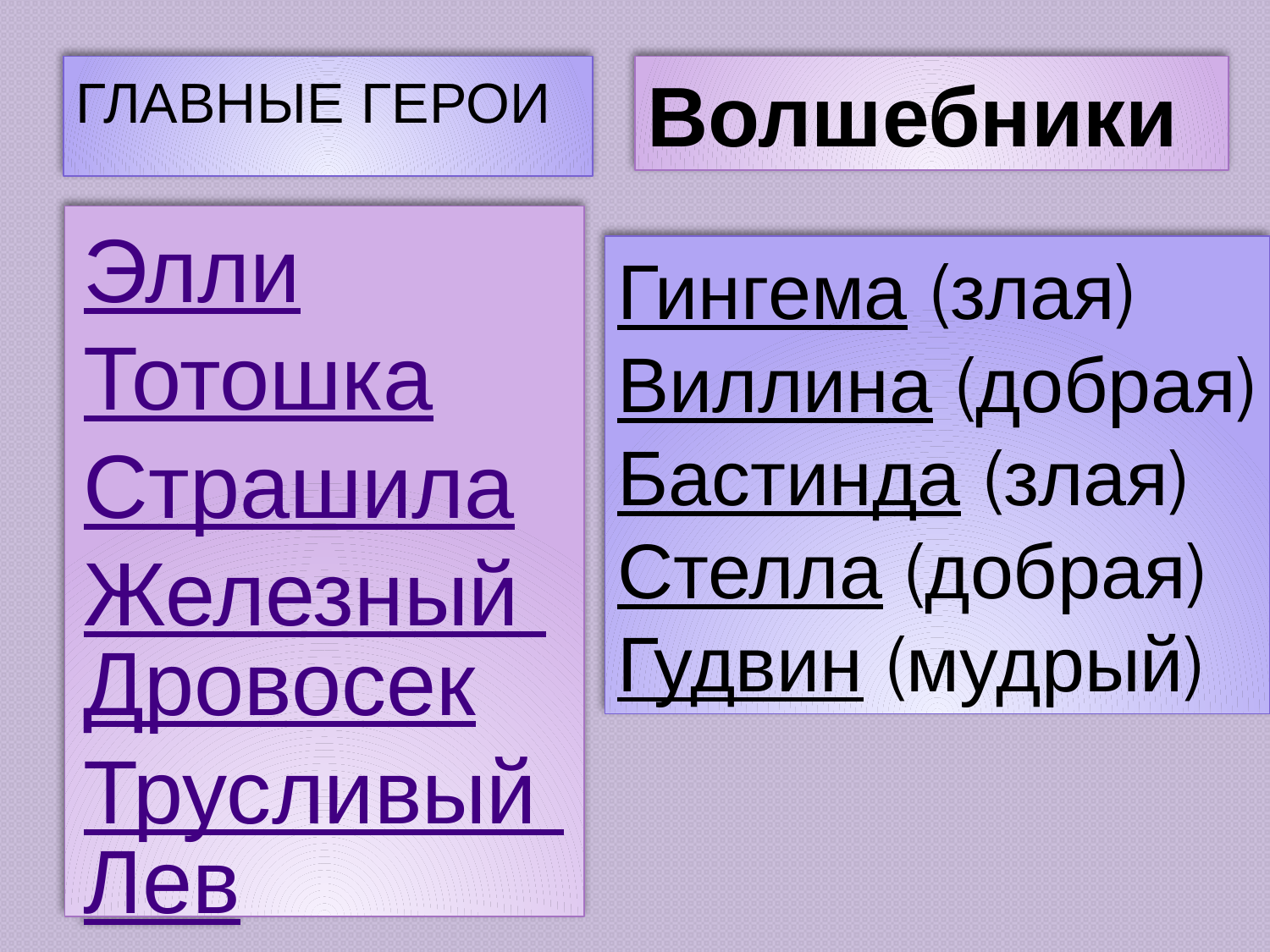

# Главные герои
Волшебники
Элли
Тотошка
Страшила
Железный Дровосек
Трусливый Лев

Гингема (злая)
Виллина (добрая)
Бастинда (злая)
Стелла (добрая)
Гудвин (мудрый)